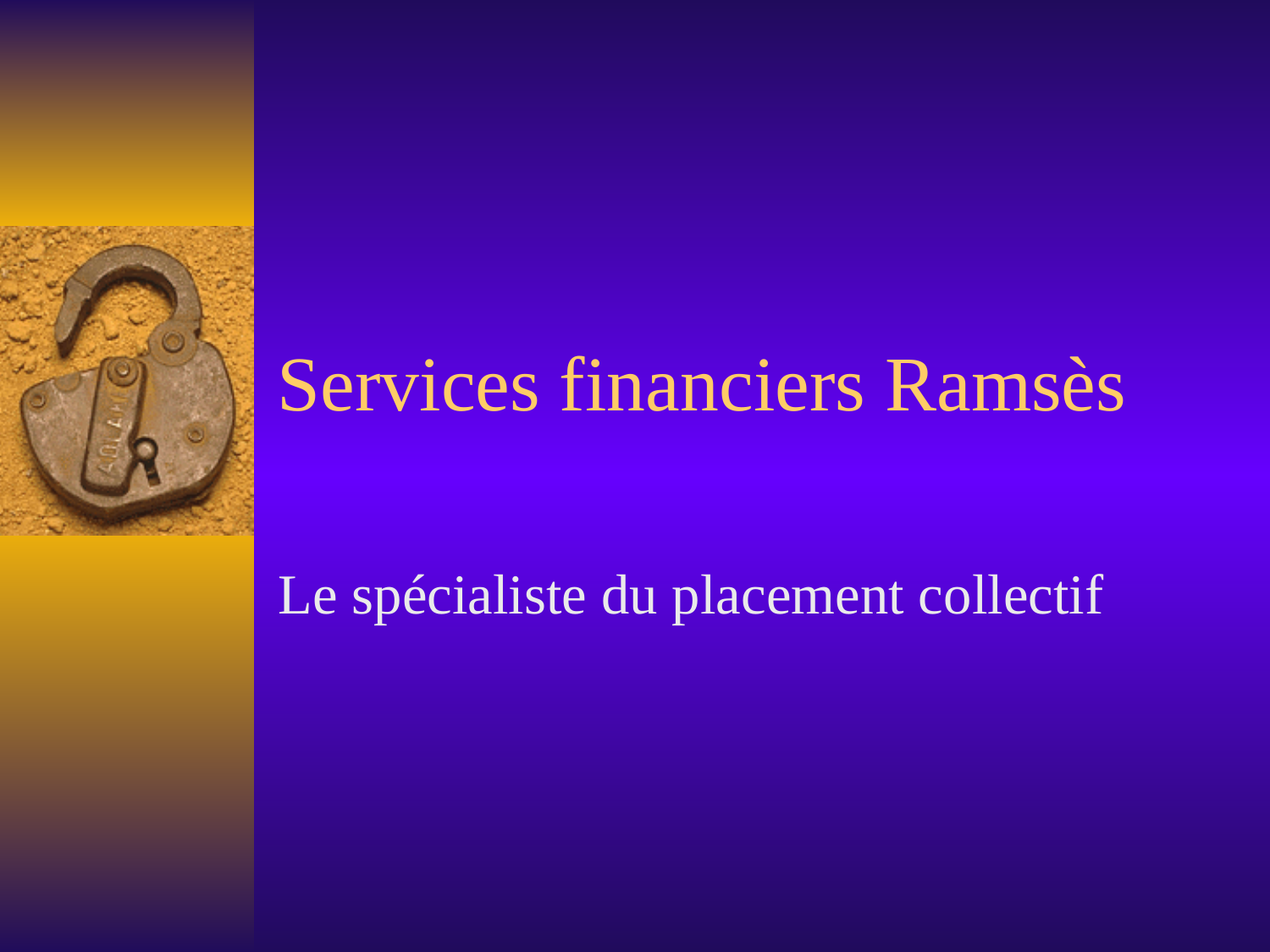

# Services financiers Ramsès
Le spécialiste du placement collectif